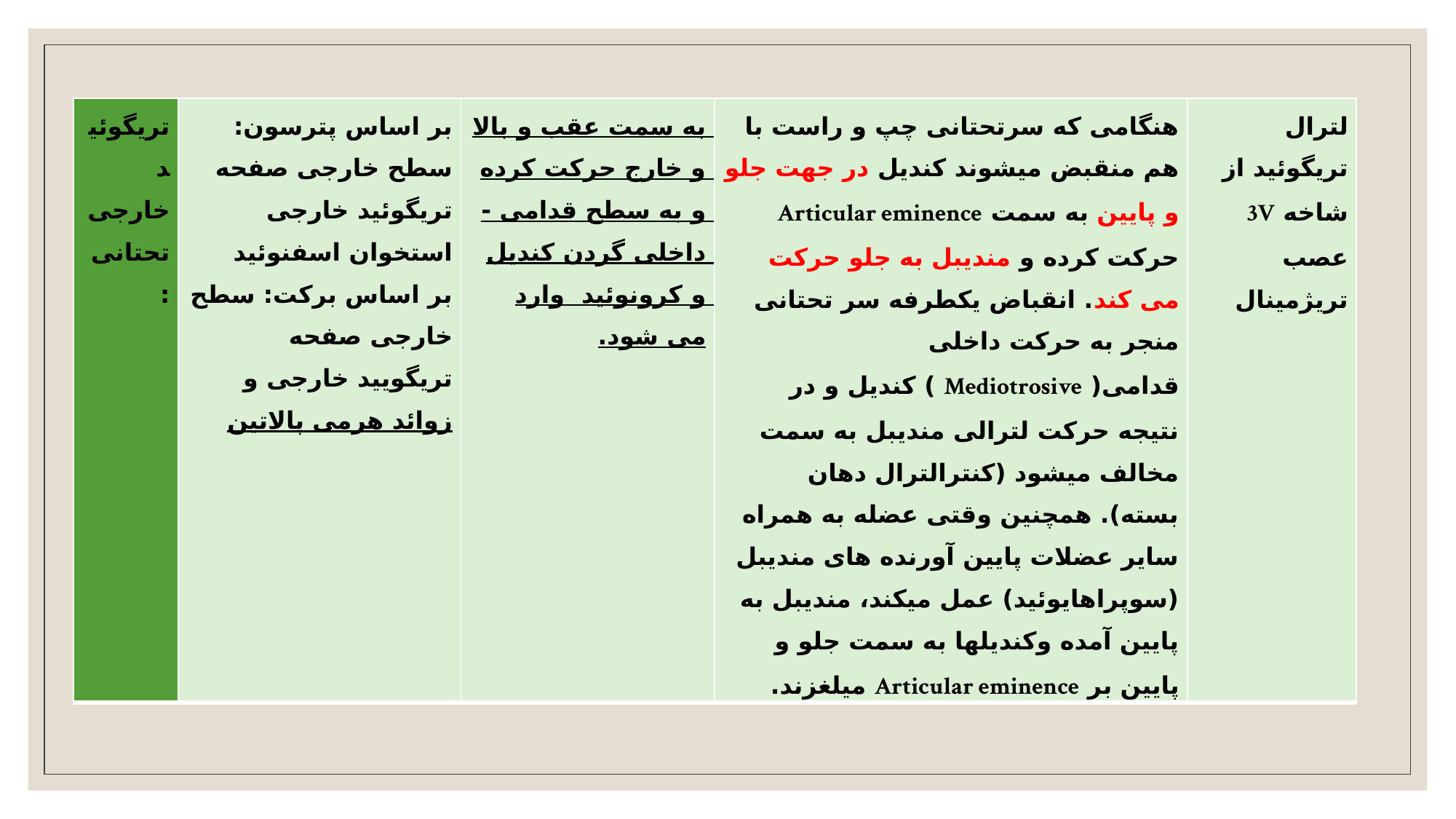

| تریگوئید خارجی تحتانی: | بر اساس پترسون: سطح خارجی صفحه تریگوئید خارجی استخوان اسفنوئید بر اساس برکت: سطح خارجی صفحه تریگویید خارجی و زوائد هرمی پالاتین | به سمت عقب و بالا و خارج حرکت کرده و به سطح قدامی - داخلی گردن کندیل و کرونوئید وارد می شود. | هنگامی که سرتحتانی چپ و راست با هم منقبض میشوند کندیل در جهت جلو و پایین به سمت Articular eminence حرکت کرده و مندیبل به جلو حرکت می کند. انقباض یکطرفه سر تحتانی منجر به حرکت داخلی قدامی( Mediotrosive ) کندیل و در نتیجه حرکت لترالی مندیبل به سمت مخالف میشود (کنترالترال دهان بسته). همچنین وقتی عضله به همراه سایر عضلات پایین آورنده های مندیبل (سوپراهایوئید) عمل میکند، مندیبل به پایین آمده وکندیلها به سمت جلو و پایین بر Articular eminence میلغزند. | لترال تریگوئید از شاخه 3V عصب تریژمینال |
| --- | --- | --- | --- | --- |